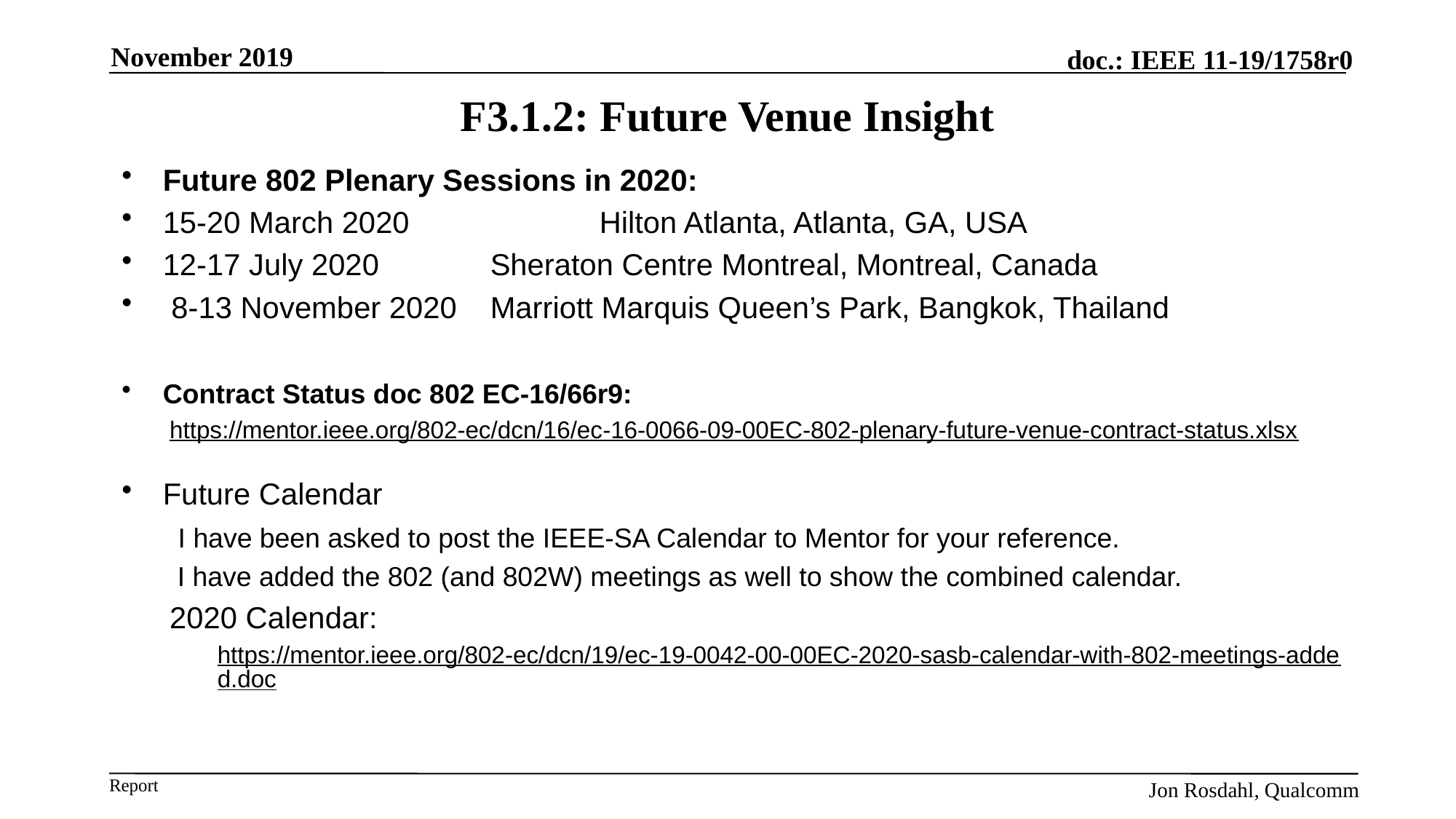

November 2019
# F3.1.2: Future Venue Insight
Future 802 Plenary Sessions in 2020:
15-20 March 2020		Hilton Atlanta, Atlanta, GA, USA
12-17 July 2020		Sheraton Centre Montreal, Montreal, Canada
 8-13 November 2020	Marriott Marquis Queen’s Park, Bangkok, Thailand

Contract Status doc 802 EC-16/66r9:
https://mentor.ieee.org/802-ec/dcn/16/ec-16-0066-09-00EC-802-plenary-future-venue-contract-status.xlsx

Future Calendar
 I have been asked to post the IEEE-SA Calendar to Mentor for your reference.
 I have added the 802 (and 802W) meetings as well to show the combined calendar.
2020 Calendar:
https://mentor.ieee.org/802-ec/dcn/19/ec-19-0042-00-00EC-2020-sasb-calendar-with-802-meetings-added.doc

Jon Rosdahl, Qualcomm